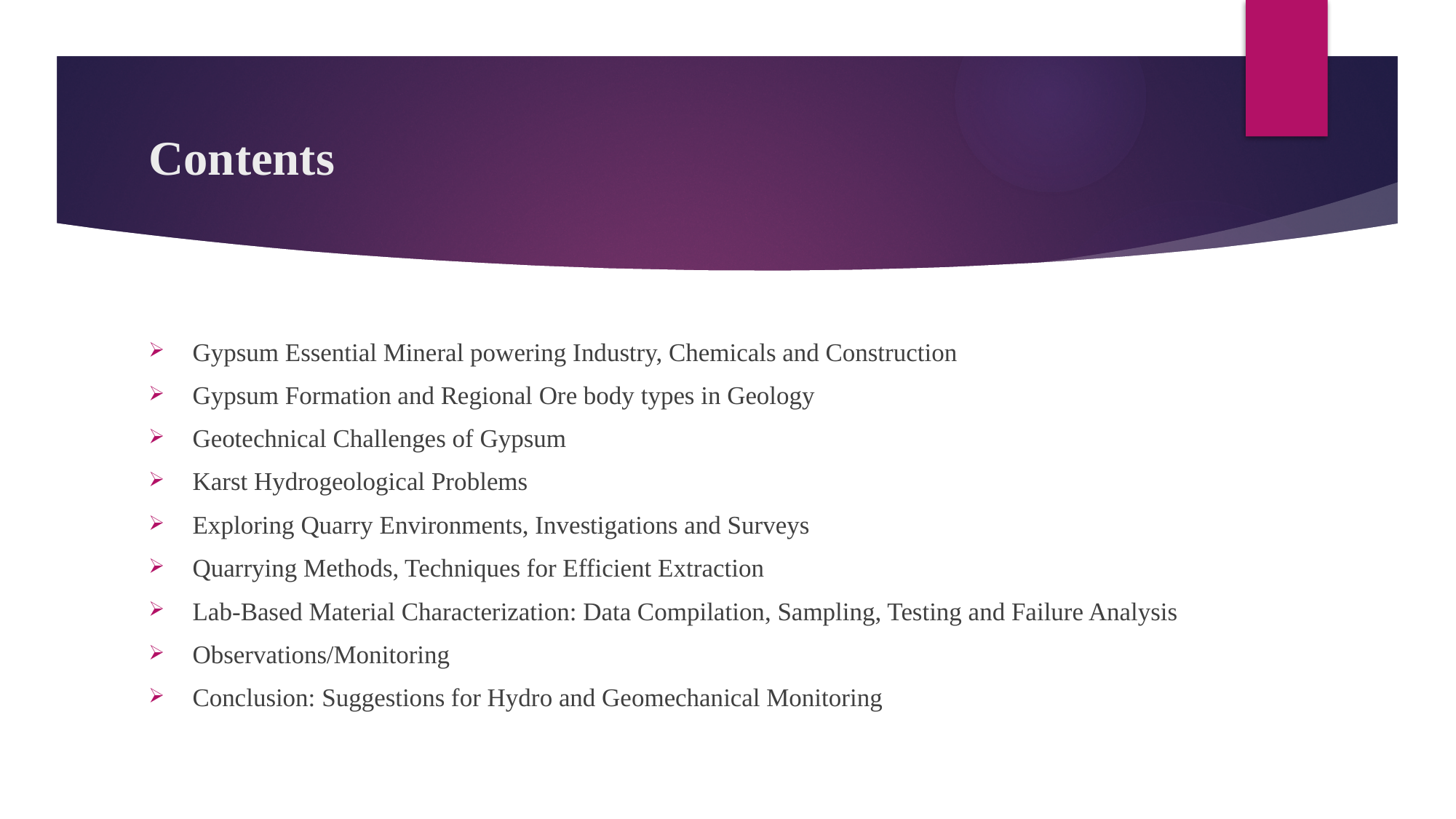

# Contents

Gypsum Essential Mineral powering Industry, Chemicals and Construction
Gypsum Formation and Regional Ore body types in Geology
Geotechnical Challenges of Gypsum
Karst Hydrogeological Problems
Exploring Quarry Environments, Investigations and Surveys
Quarrying Methods, Techniques for Efficient Extraction
Lab-Based Material Characterization: Data Compilation, Sampling, Testing and Failure Analysis
Observations/Monitoring
Conclusion: Suggestions for Hydro and Geomechanical Monitoring